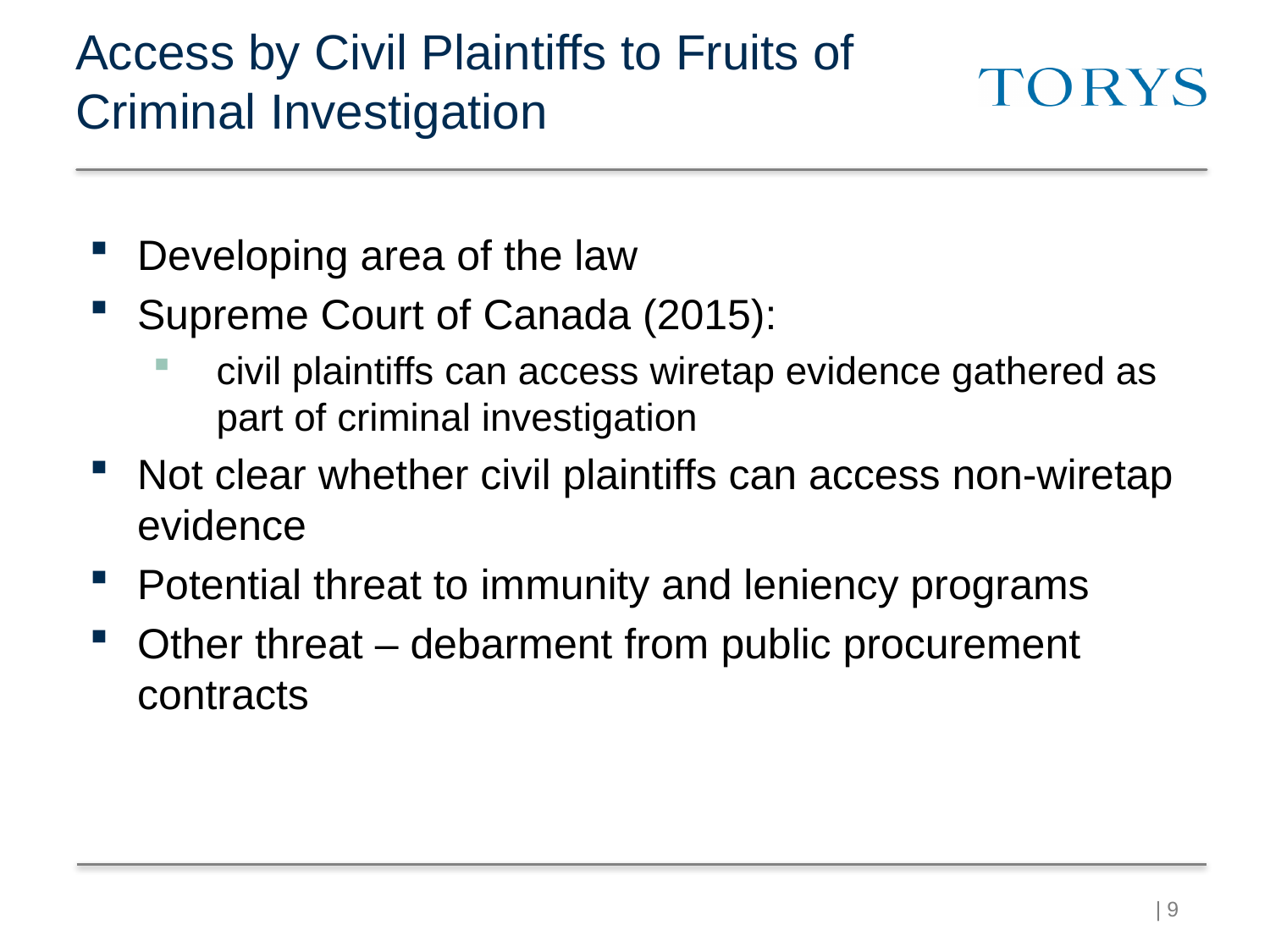

# Access by Civil Plaintiffs to Fruits of Criminal Investigation
Developing area of the law
Supreme Court of Canada (2015):
civil plaintiffs can access wiretap evidence gathered as part of criminal investigation
Not clear whether civil plaintiffs can access non-wiretap evidence
Potential threat to immunity and leniency programs
Other threat – debarment from public procurement contracts

| 9